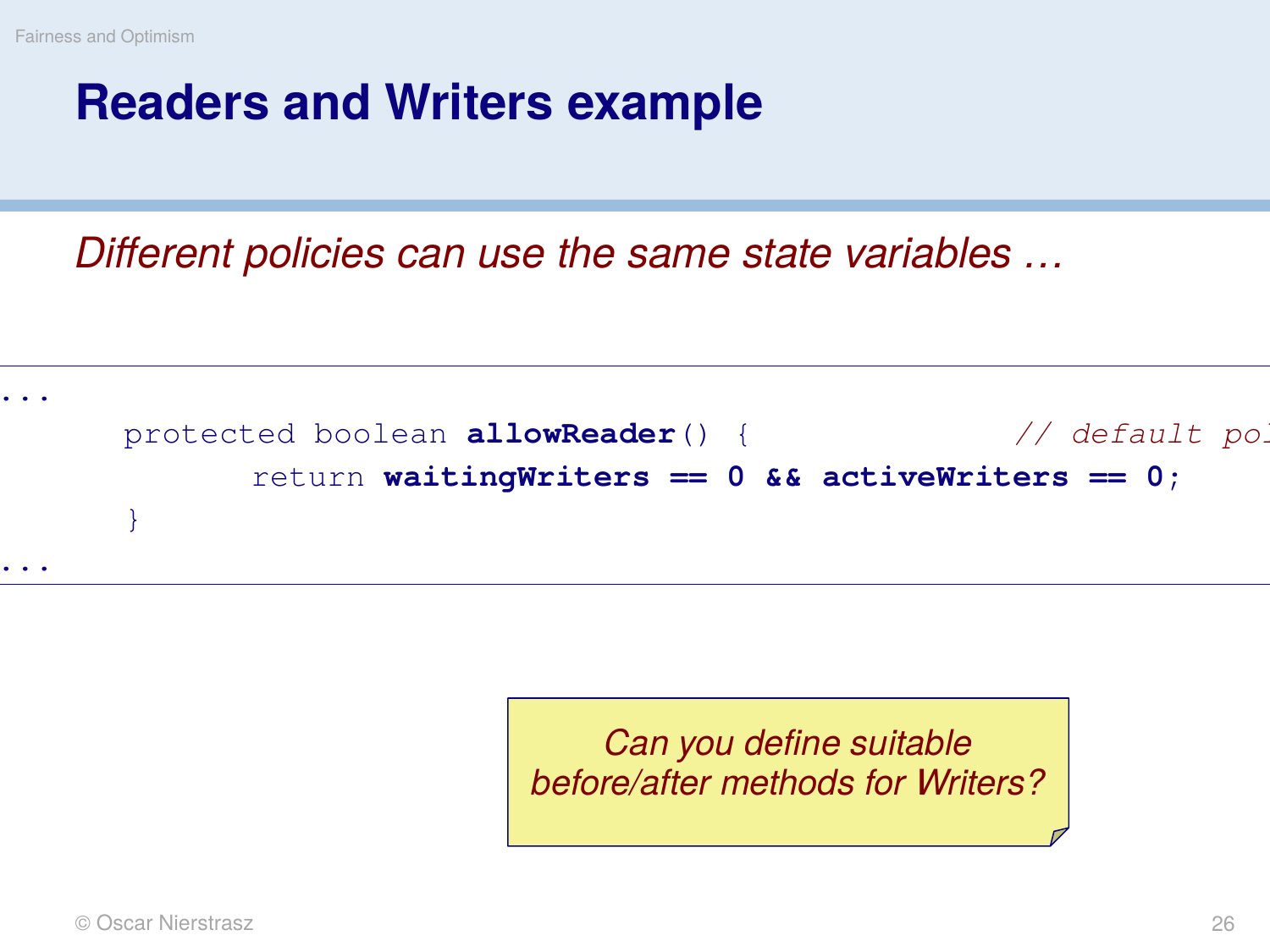

Fairness and Optimism
# Readers and Writers example
Different policies can use the same state variables …
...
	protected boolean allowReader() {			// default policy
		return waitingWriters == 0 && activeWriters == 0;
	}
...
Can you define suitable before/after methods for Writers?
© Oscar Nierstrasz
26